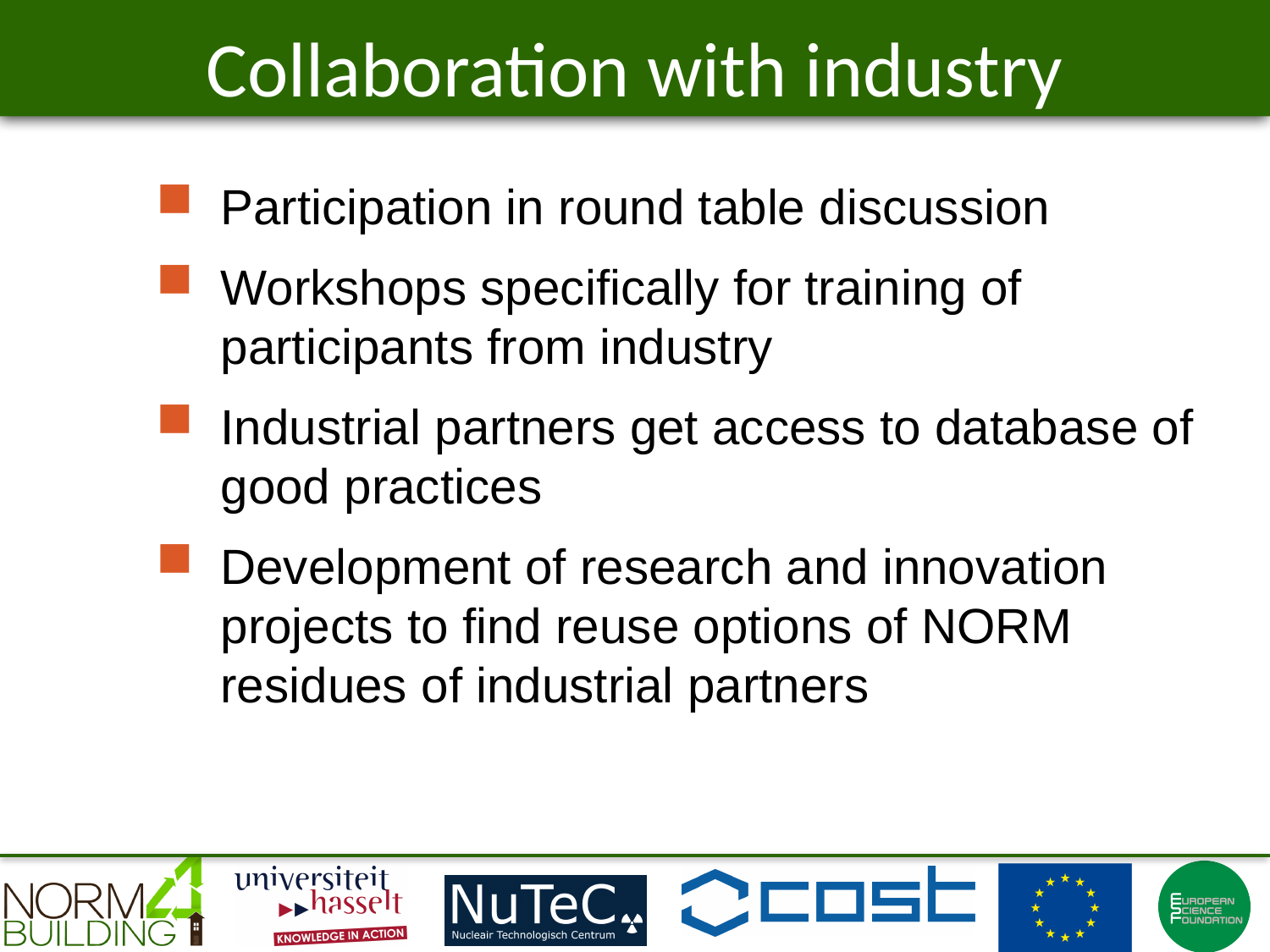

# Collaboration with industry
Participation in round table discussion
Workshops specifically for training of participants from industry
Industrial partners get access to database of good practices
Development of research and innovation projects to find reuse options of NORM residues of industrial partners